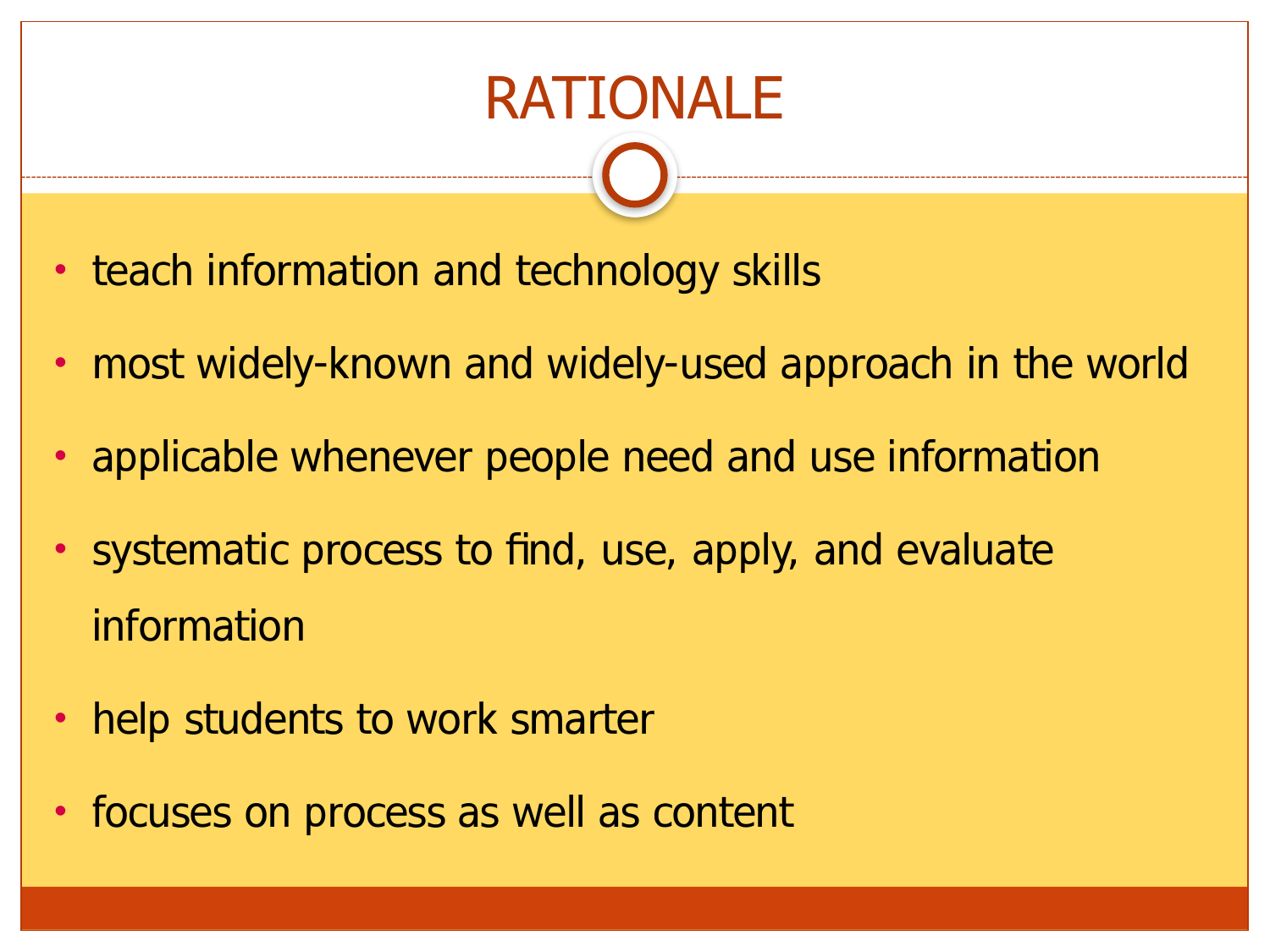

# RATIONALE
teach information and technology skills
most widely-known and widely-used approach in the world
applicable whenever people need and use information
systematic process to find, use, apply, and evaluate information
help students to work smarter
focuses on process as well as content